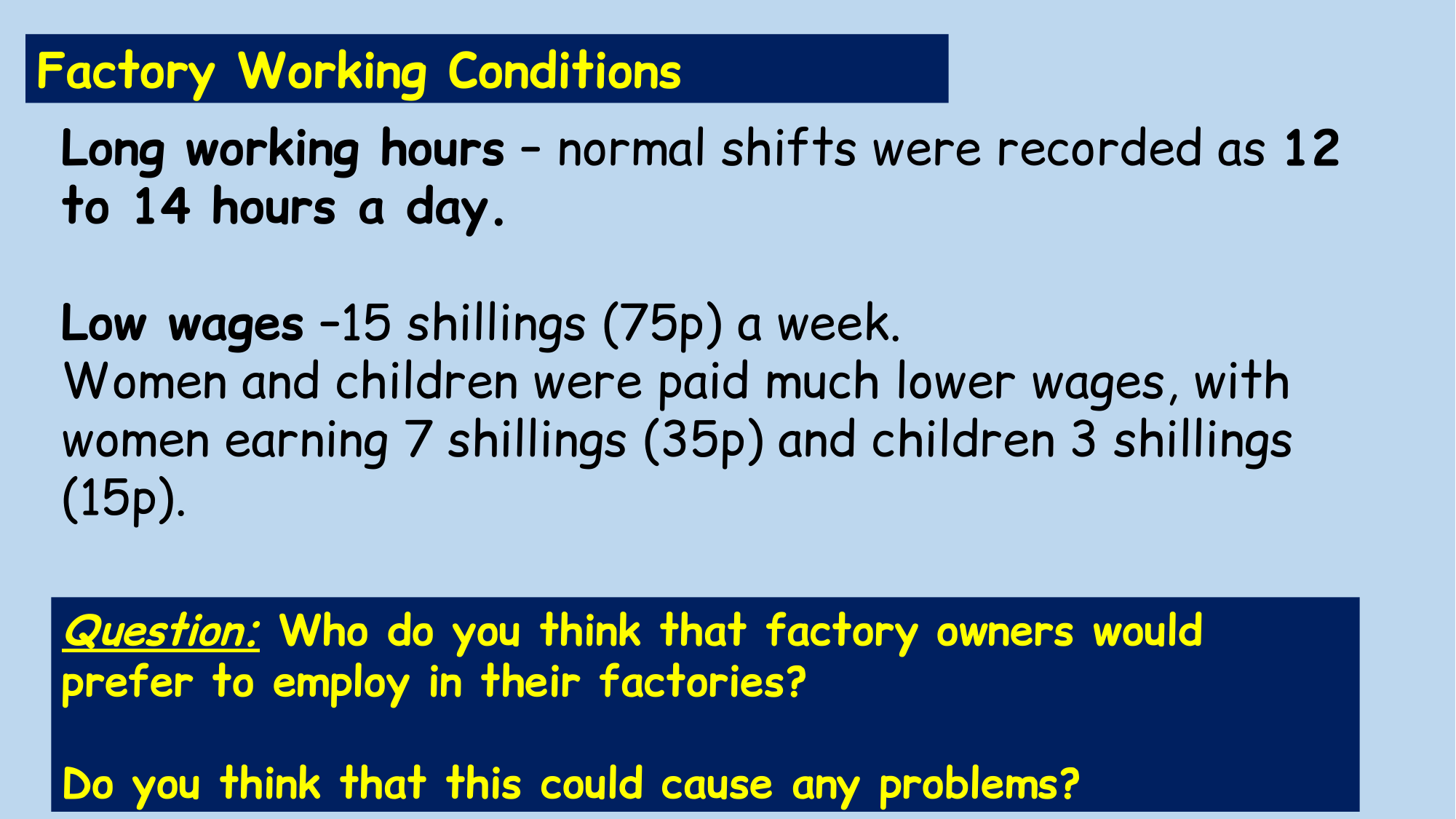

Factory Working Conditions
Long working hours – normal shifts were recorded as 12 to 14 hours a day.

Low wages –15 shillings (75p) a week.
Women and children were paid much lower wages, with women earning 7 shillings (35p) and children 3 shillings (15p).

Question: Who do you think that factory owners would prefer to employ in their factories?

Do you think that this could cause any problems?